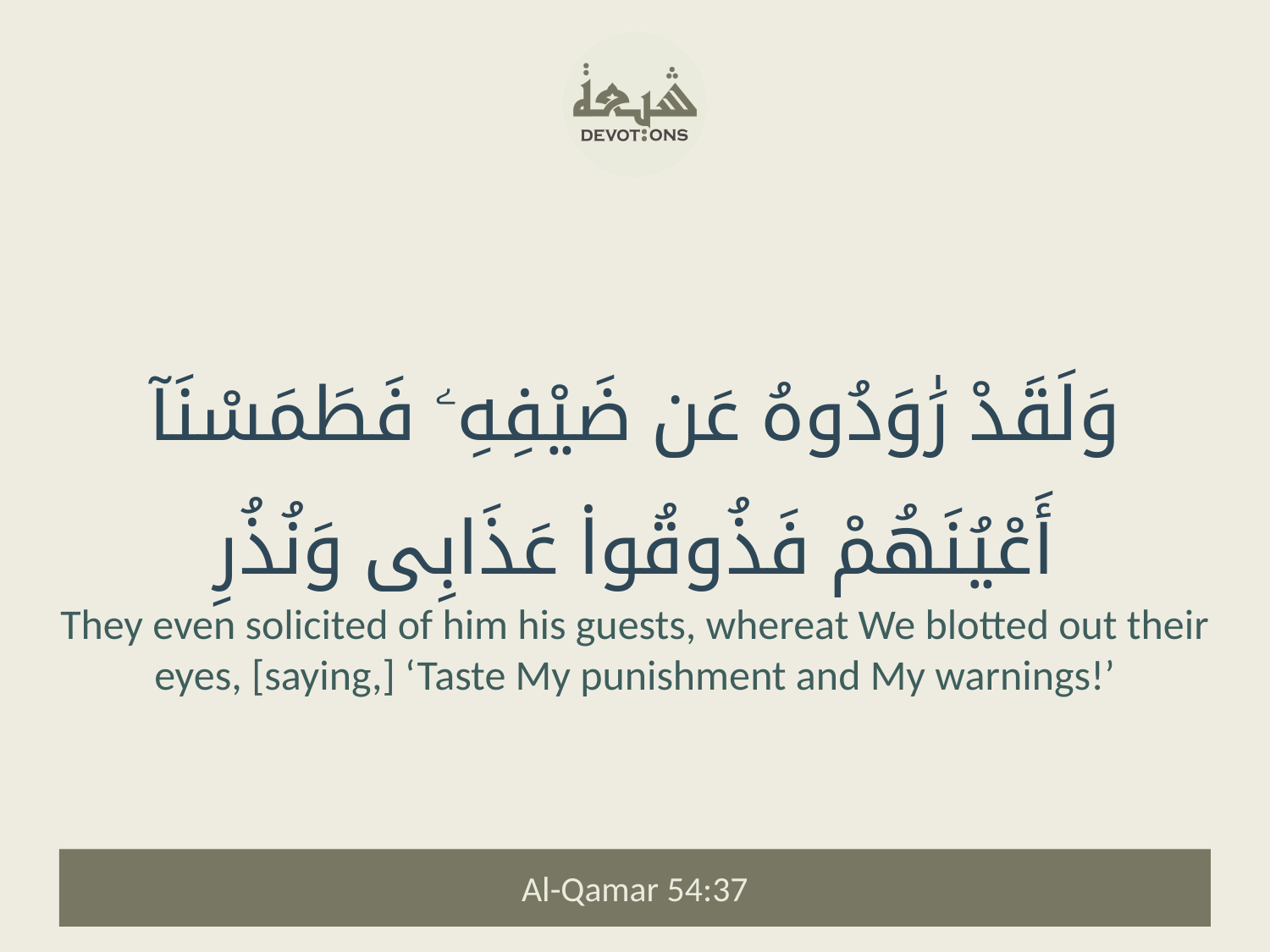

وَلَقَدْ رَٰوَدُوهُ عَن ضَيْفِهِۦ فَطَمَسْنَآ أَعْيُنَهُمْ فَذُوقُوا۟ عَذَابِى وَنُذُرِ
They even solicited of him his guests, whereat We blotted out their eyes, [saying,] ‘Taste My punishment and My warnings!’
Al-Qamar 54:37